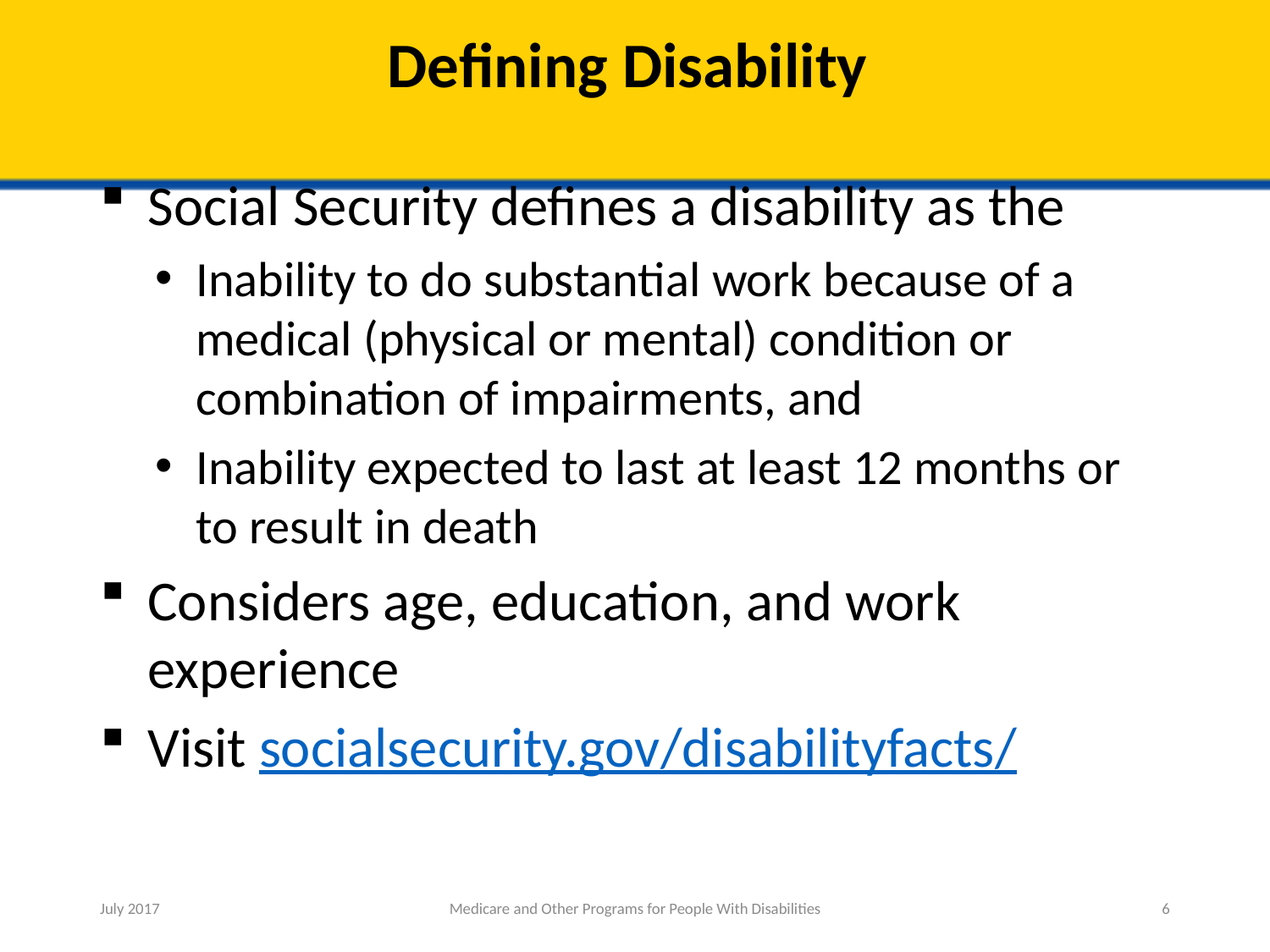

# Defining Disability
Social Security defines a disability as the
Inability to do substantial work because of a medical (physical or mental) condition or combination of impairments, and
Inability expected to last at least 12 months or to result in death
Considers age, education, and work experience
Visit socialsecurity.gov/disabilityfacts/

July 2017
Medicare and Other Programs for People With Disabilities
6